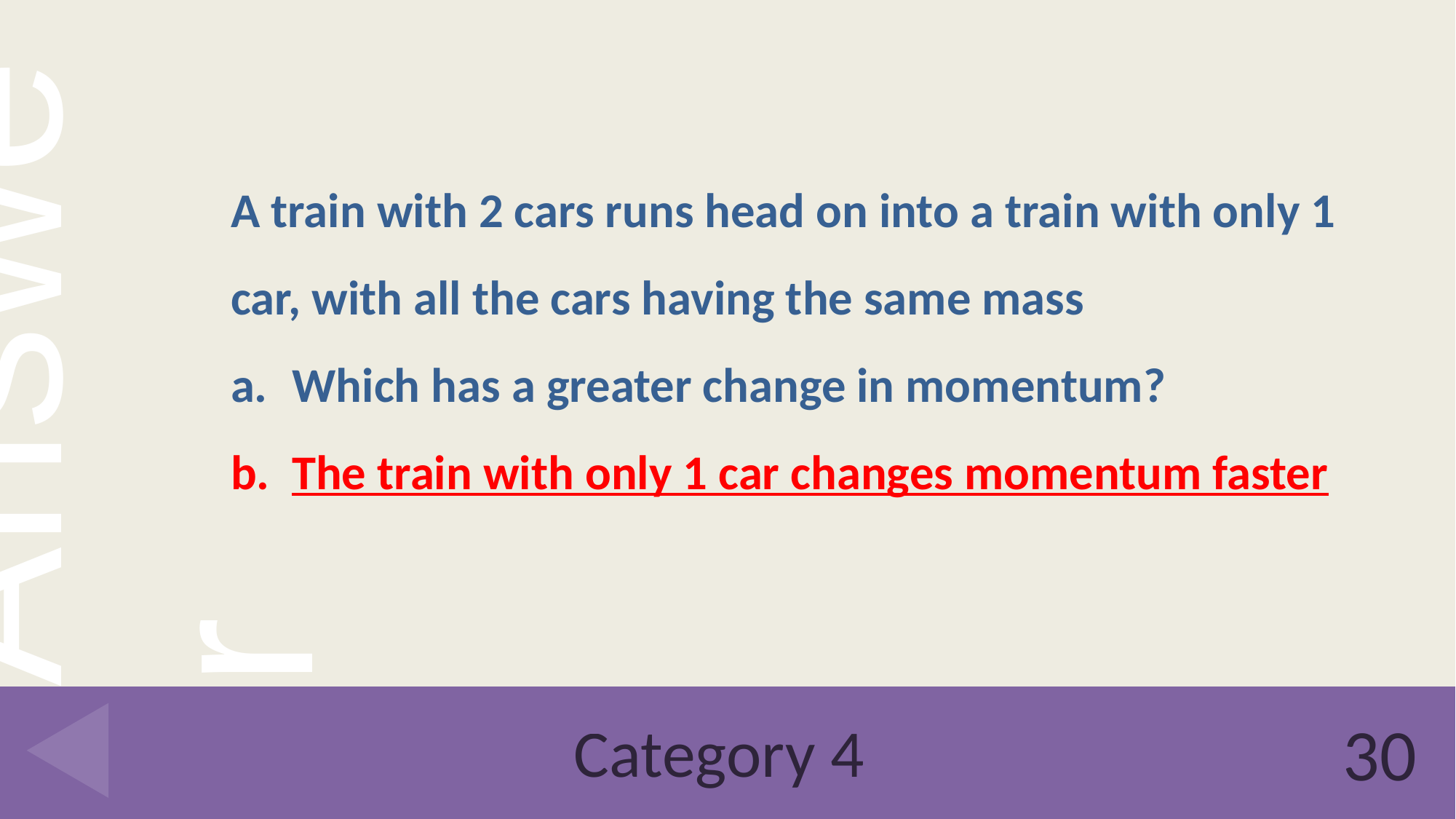

A train with 2 cars runs head on into a train with only 1 car, with all the cars having the same mass
Which has a greater change in momentum?
The train with only 1 car changes momentum faster

# Category 4
30